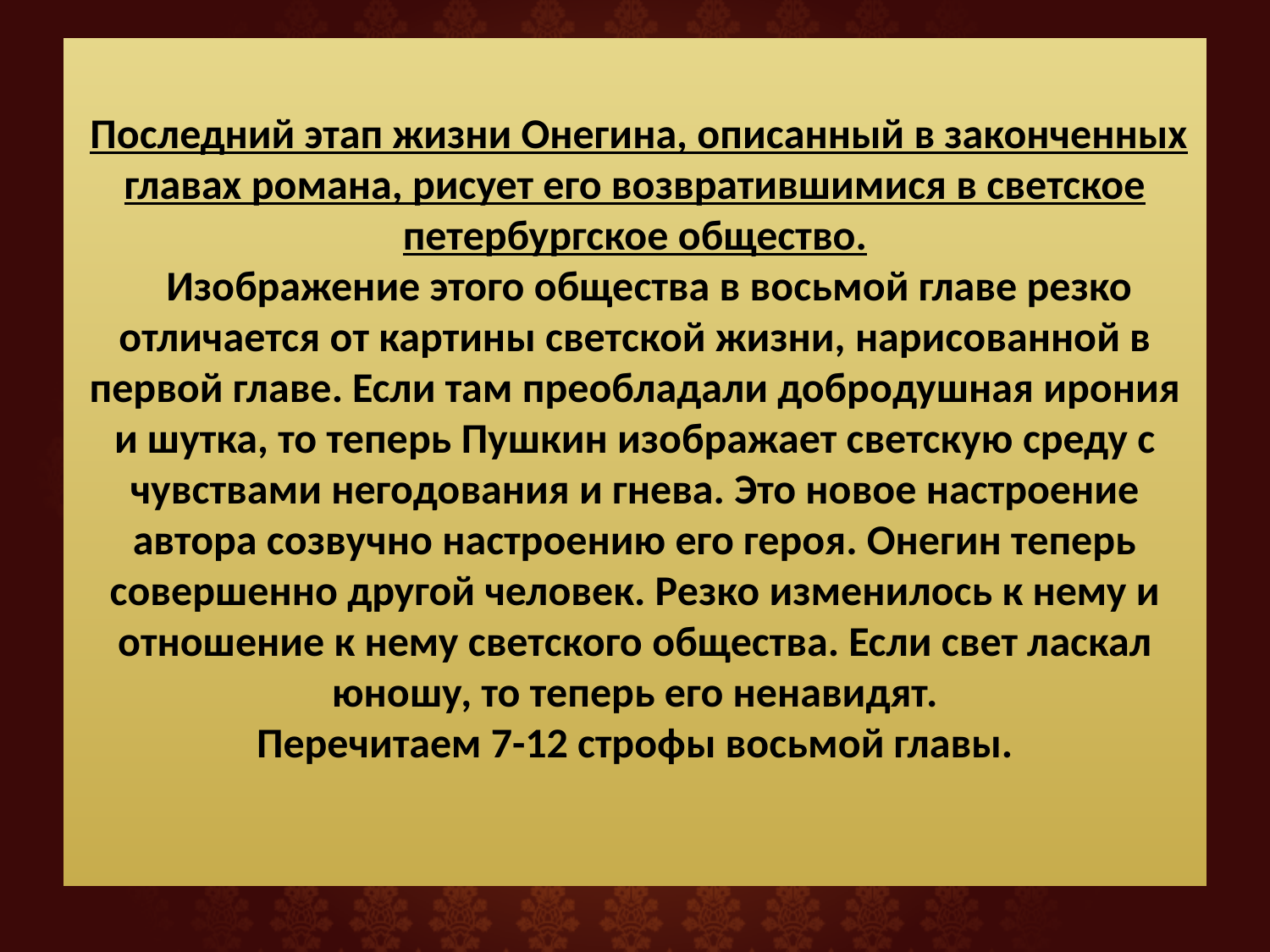

# Последний этап жизни Онегина, описанный в законченных главах романа, рисует его возвратившимися в светское петербургское общество. Изображение этого общества в восьмой главе резко отличается от картины светской жизни, нарисованной в первой главе. Если там преобладали добродушная ирония и шутка, то теперь Пушкин изображает светскую среду с чувствами негодования и гнева. Это новое настроение автора созвучно настроению его героя. Онегин теперь совершенно другой человек. Резко изменилось к нему и отношение к нему светского общества. Если свет ласкал юношу, то теперь его ненавидят. Перечитаем 7-12 строфы восьмой главы.